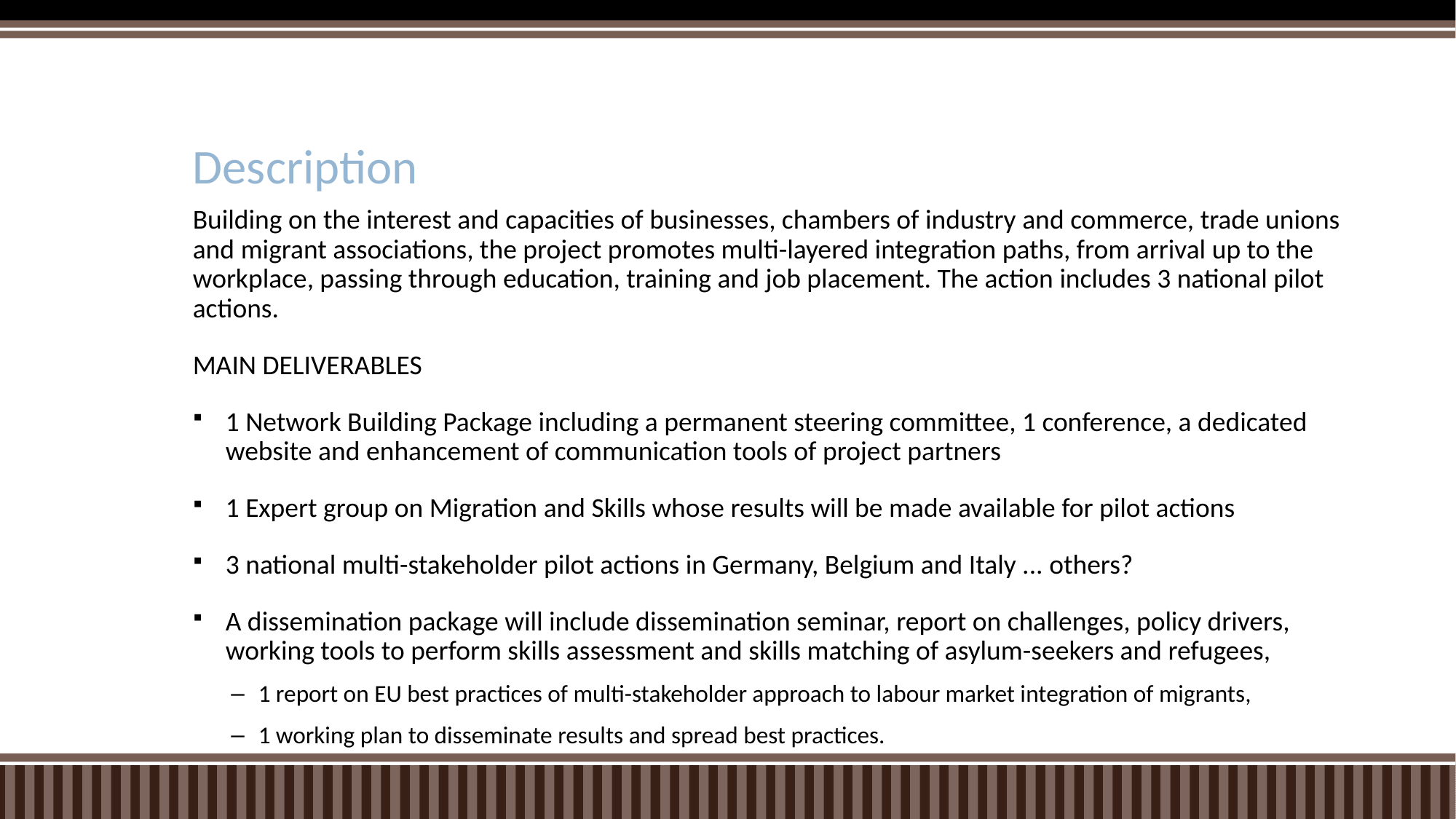

# Description
Building on the interest and capacities of businesses, chambers of industry and commerce, trade unions and migrant associations, the project promotes multi-layered integration paths, from arrival up to the workplace, passing through education, training and job placement. The action includes 3 national pilot actions.
MAIN DELIVERABLES
1 Network Building Package including a permanent steering committee, 1 conference, a dedicated website and enhancement of communication tools of project partners
1 Expert group on Migration and Skills whose results will be made available for pilot actions
3 national multi-stakeholder pilot actions in Germany, Belgium and Italy ... others?
A dissemination package will include dissemination seminar, report on challenges, policy drivers, working tools to perform skills assessment and skills matching of asylum-seekers and refugees,
1 report on EU best practices of multi-stakeholder approach to labour market integration of migrants,
1 working plan to disseminate results and spread best practices.